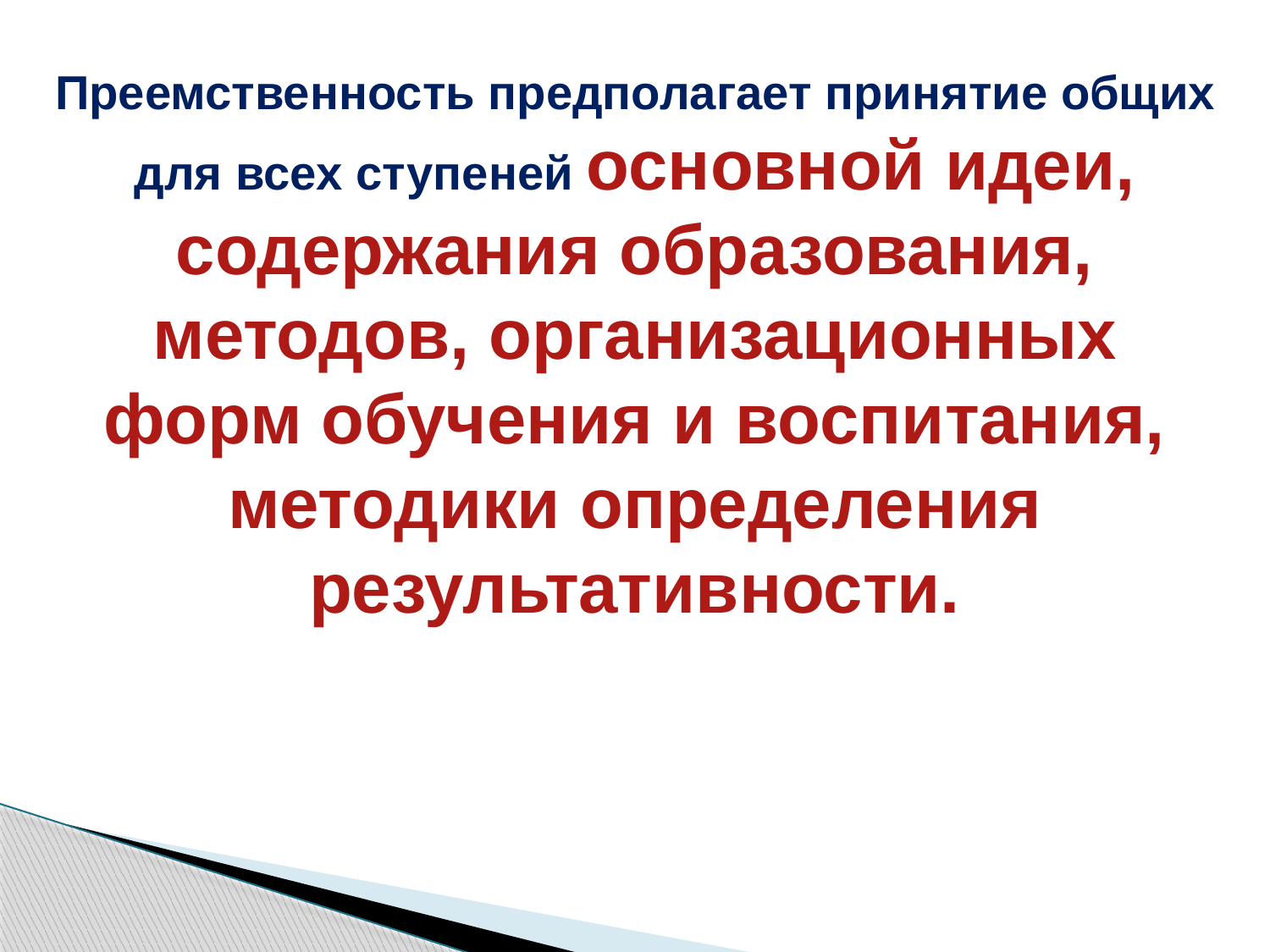

#
Преемственность предполагает принятие общих для всех ступеней основной идеи, содержания образования, методов, организационных форм обучения и воспитания, методики определения результативности.